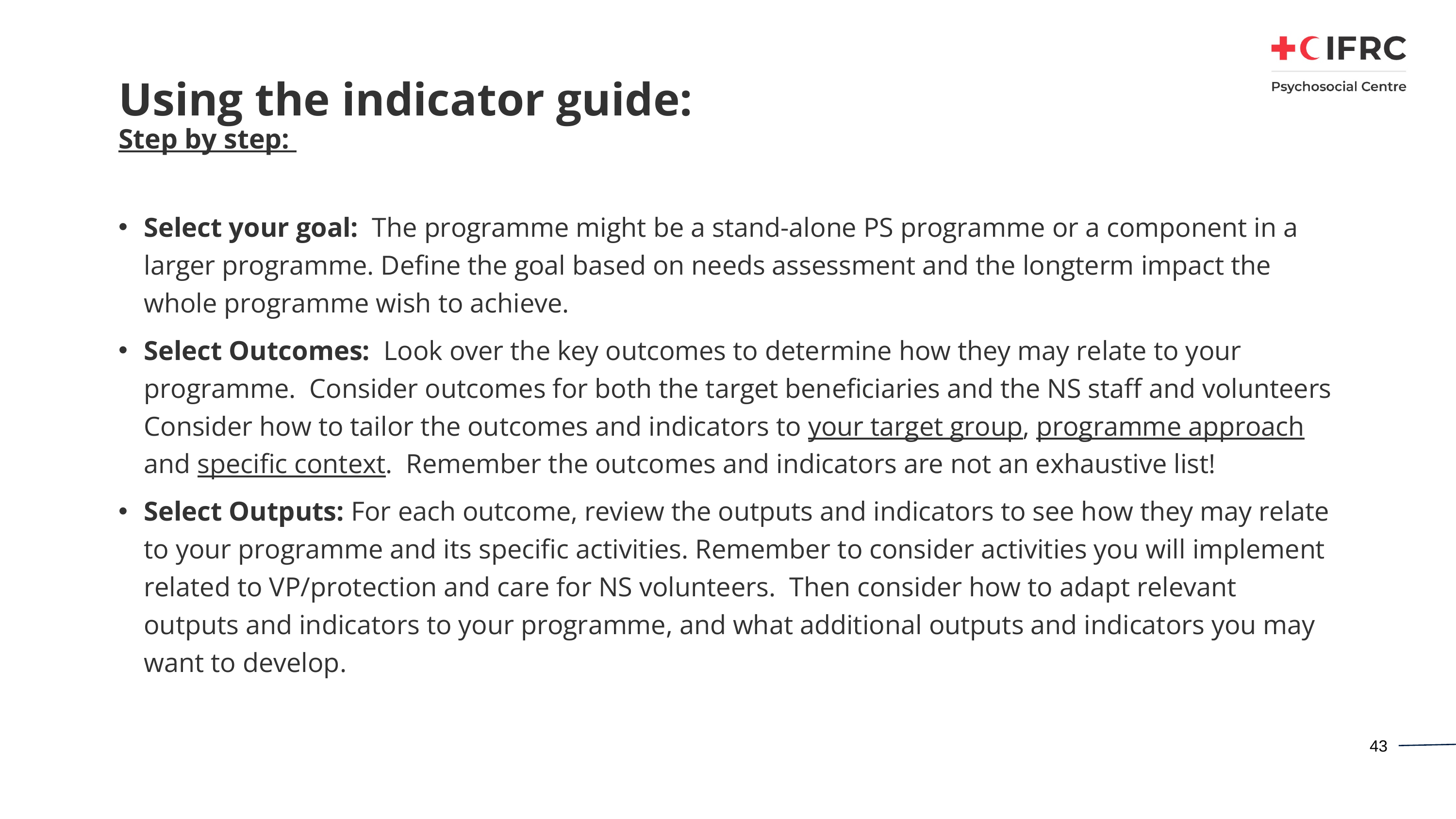

# Using the indicator guide: Step by step:
Select your goal:  The programme might be a stand-alone PS programme or a component in a larger programme. Define the goal based on needs assessment and the longterm impact the whole programme wish to achieve.
Select Outcomes:  Look over the key outcomes to determine how they may relate to your programme.  Consider outcomes for both the target beneficiaries and the NS staff and volunteers Consider how to tailor the outcomes and indicators to your target group, programme approach and specific context.  Remember the outcomes and indicators are not an exhaustive list!
Select Outputs: For each outcome, review the outputs and indicators to see how they may relate to your programme and its specific activities. Remember to consider activities you will implement related to VP/protection and care for NS volunteers.  Then consider how to adapt relevant outputs and indicators to your programme, and what additional outputs and indicators you may want to develop.